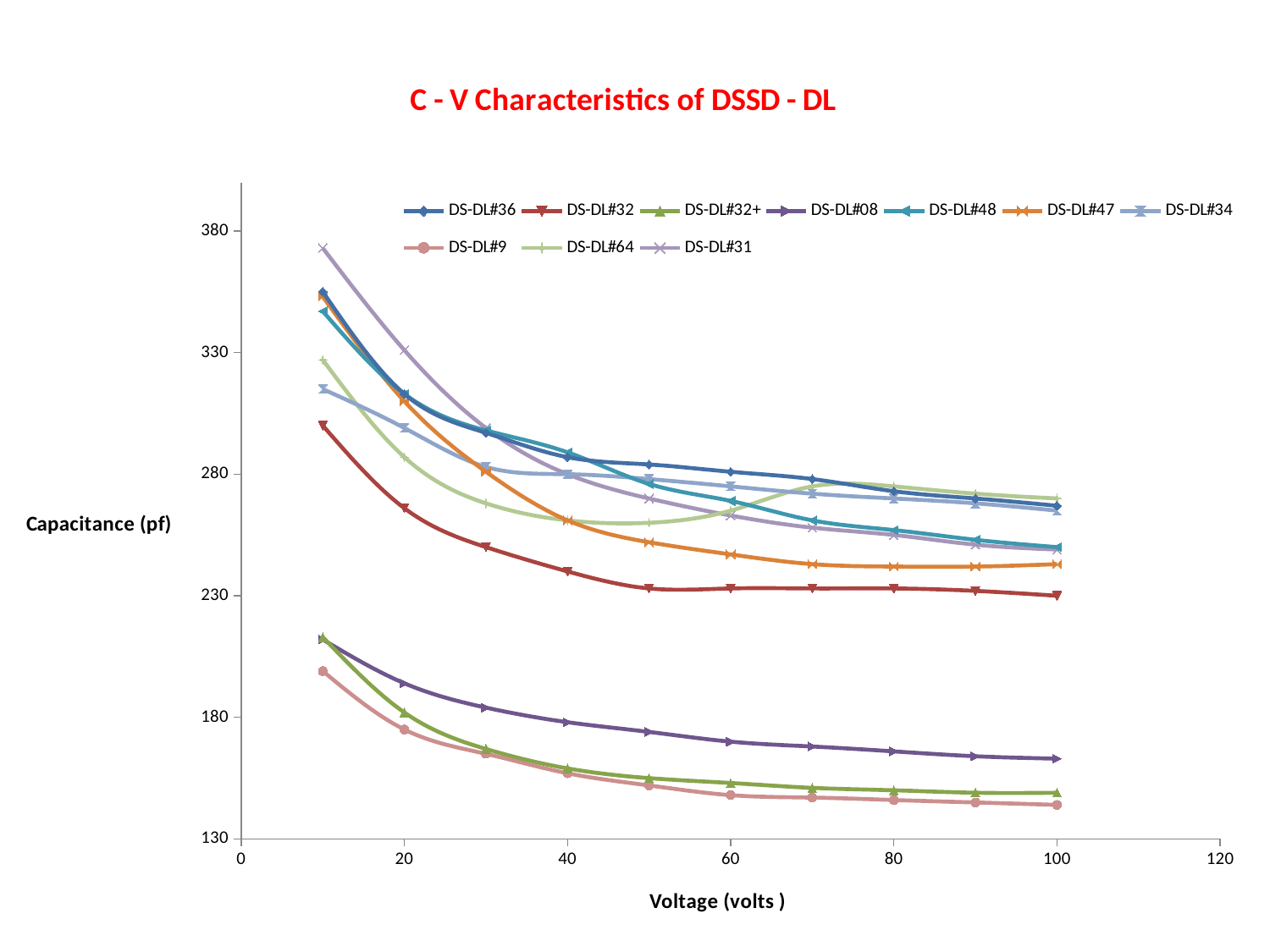

### Chart: C - V Characteristics of DSSD - DL

| Category |  |  |  |  |  |  |  |  |  |  |
|---|---|---|---|---|---|---|---|---|---|---|